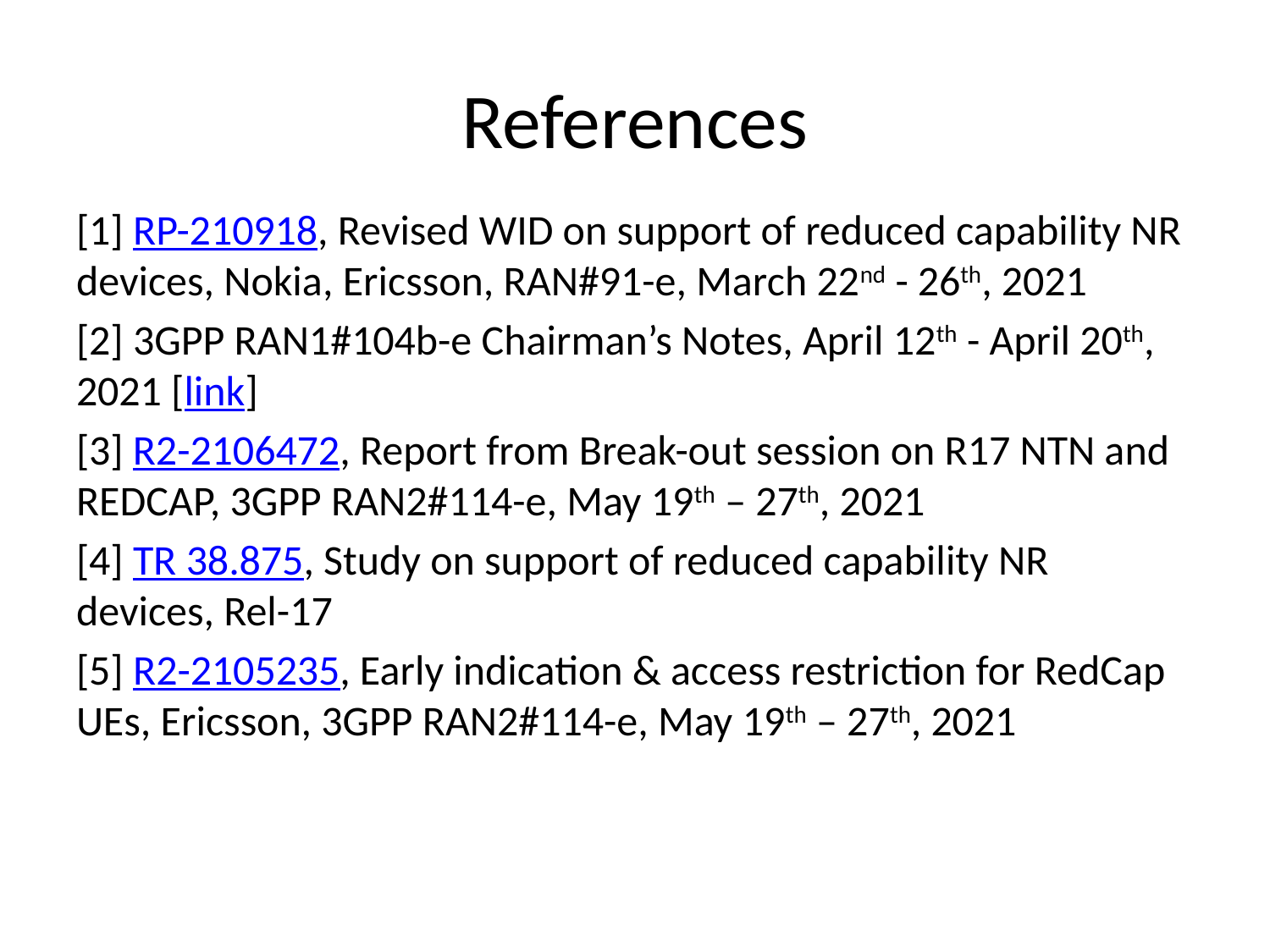

# References
[1] RP-210918, Revised WID on support of reduced capability NR devices, Nokia, Ericsson, RAN#91-e, March 22nd - 26th, 2021
[2] 3GPP RAN1#104b-e Chairman’s Notes, April 12th - April 20th, 2021 [link]
[3] R2-2106472, Report from Break-out session on R17 NTN and REDCAP, 3GPP RAN2#114-e, May 19th – 27th, 2021
[4] TR 38.875, Study on support of reduced capability NR devices, Rel-17
[5] R2-2105235, Early indication & access restriction for RedCap UEs, Ericsson, 3GPP RAN2#114-e, May 19th – 27th, 2021